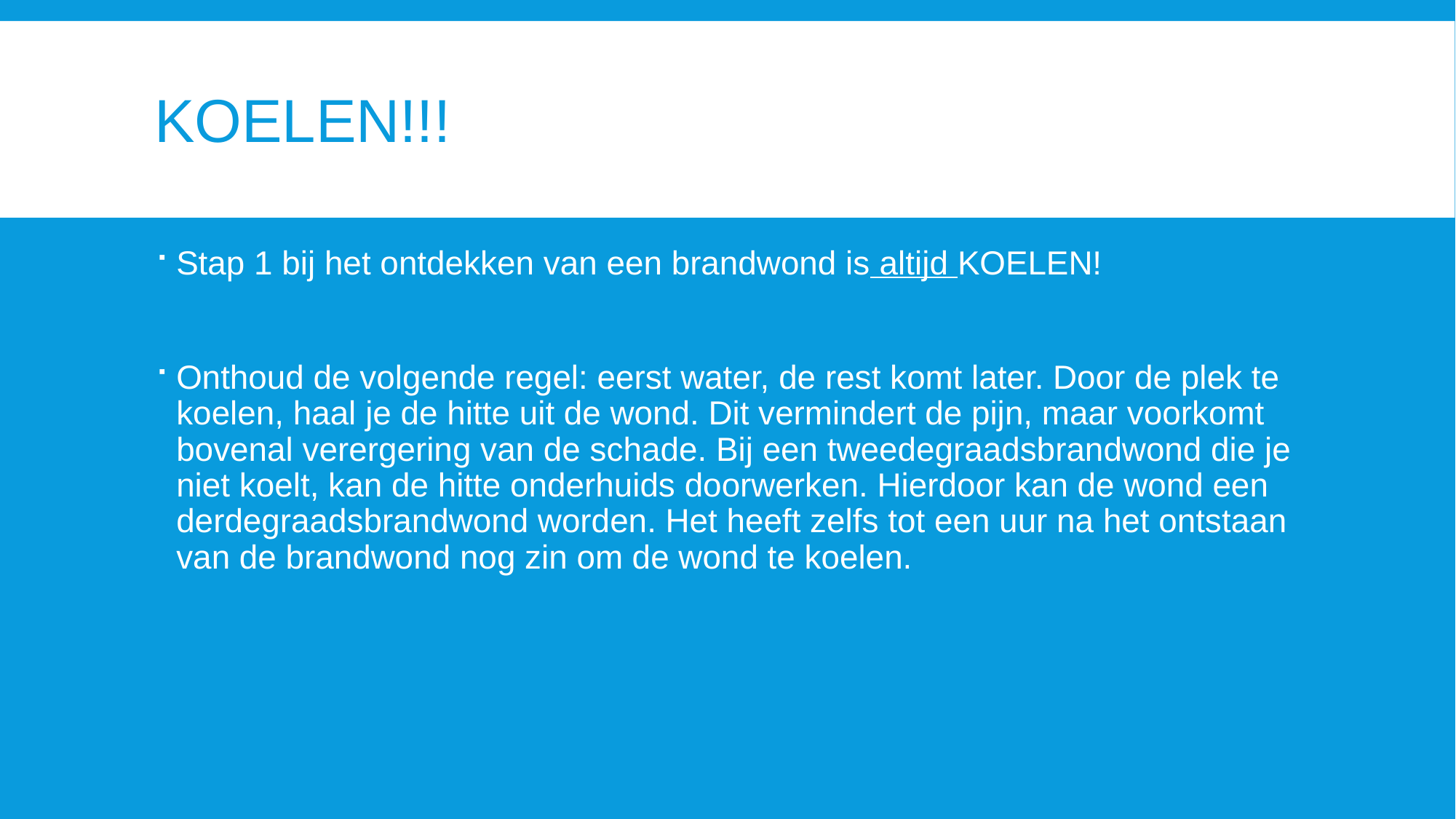

# Koelen!!!
Stap 1 bij het ontdekken van een brandwond is altijd KOELEN!

Onthoud de volgende regel: eerst water, de rest komt later. Door de plek te koelen, haal je de hitte uit de wond. Dit vermindert de pijn, maar voorkomt bovenal verergering van de schade. Bij een tweedegraadsbrandwond die je niet koelt, kan de hitte onderhuids doorwerken. Hierdoor kan de wond een derdegraadsbrandwond worden. Het heeft zelfs tot een uur na het ontstaan van de brandwond nog zin om de wond te koelen.